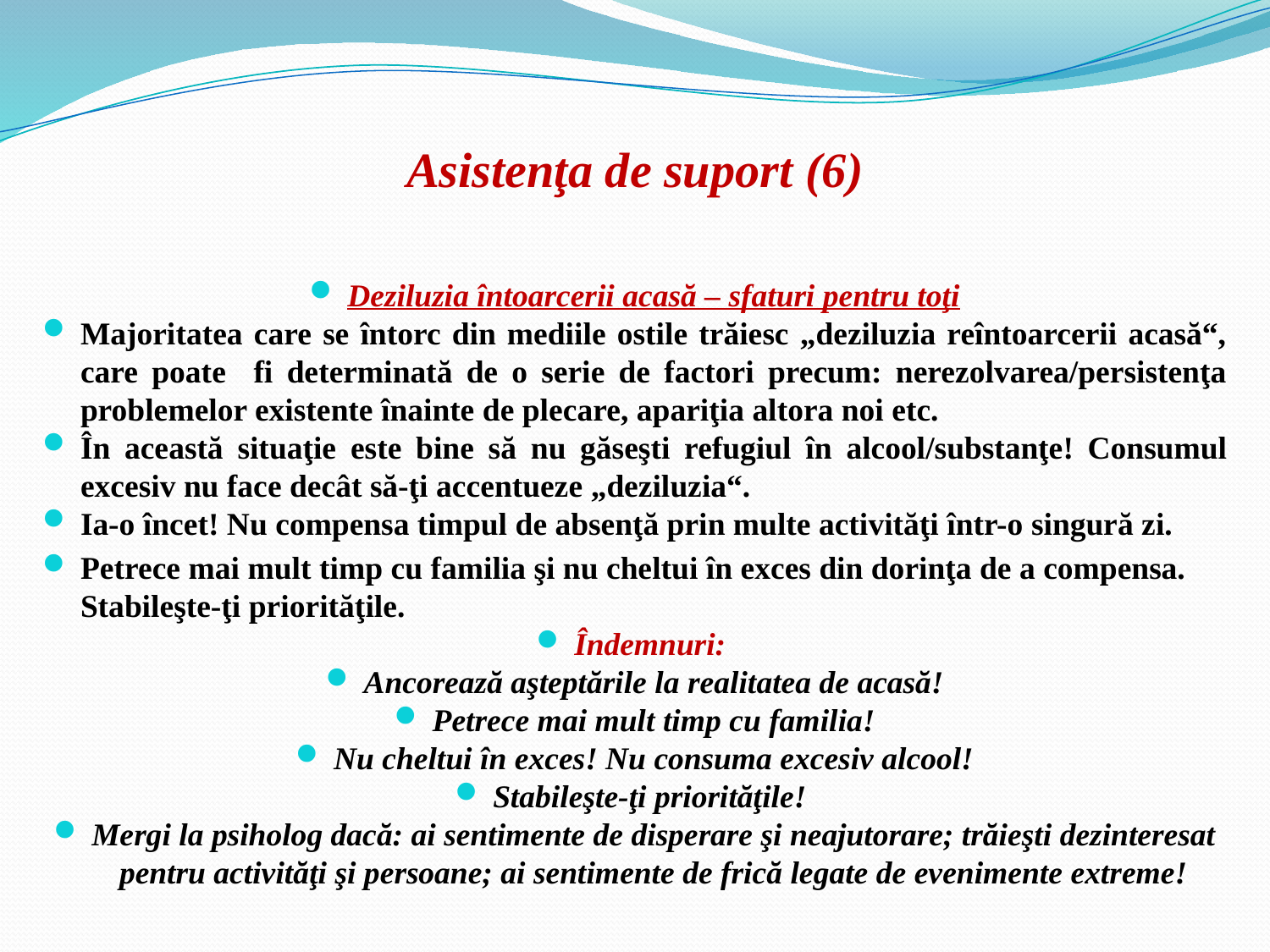

# Asistenţa de suport (6)
Deziluzia întoarcerii acasă – sfaturi pentru toţi
Majoritatea care se întorc din mediile ostile trăiesc „deziluzia reîntoarcerii acasă“, care poate  fi determinată de o serie de factori precum: nerezolvarea/persistenţa problemelor existente înainte de plecare, apariţia altora noi etc.
În această situaţie este bine să nu găseşti refugiul în alcool/substanţe! Consumul excesiv nu face decât să-ţi accentueze „deziluzia“.
Ia-o încet! Nu compensa timpul de absenţă prin multe activităţi într-o singură zi.
Petrece mai mult timp cu familia şi nu cheltui în exces din dorinţa de a compensa. Stabileşte-ţi priorităţile.
Îndemnuri:
Ancorează aşteptările la realitatea de acasă!
Petrece mai mult timp cu familia!
Nu cheltui în exces! Nu consuma excesiv alcool!
Stabileşte-ţi priorităţile!
Mergi la psiholog dacă: ai sentimente de disperare şi neajutorare; trăieşti dezinteresat pentru activităţi şi persoane; ai sentimente de frică legate de evenimente extreme!